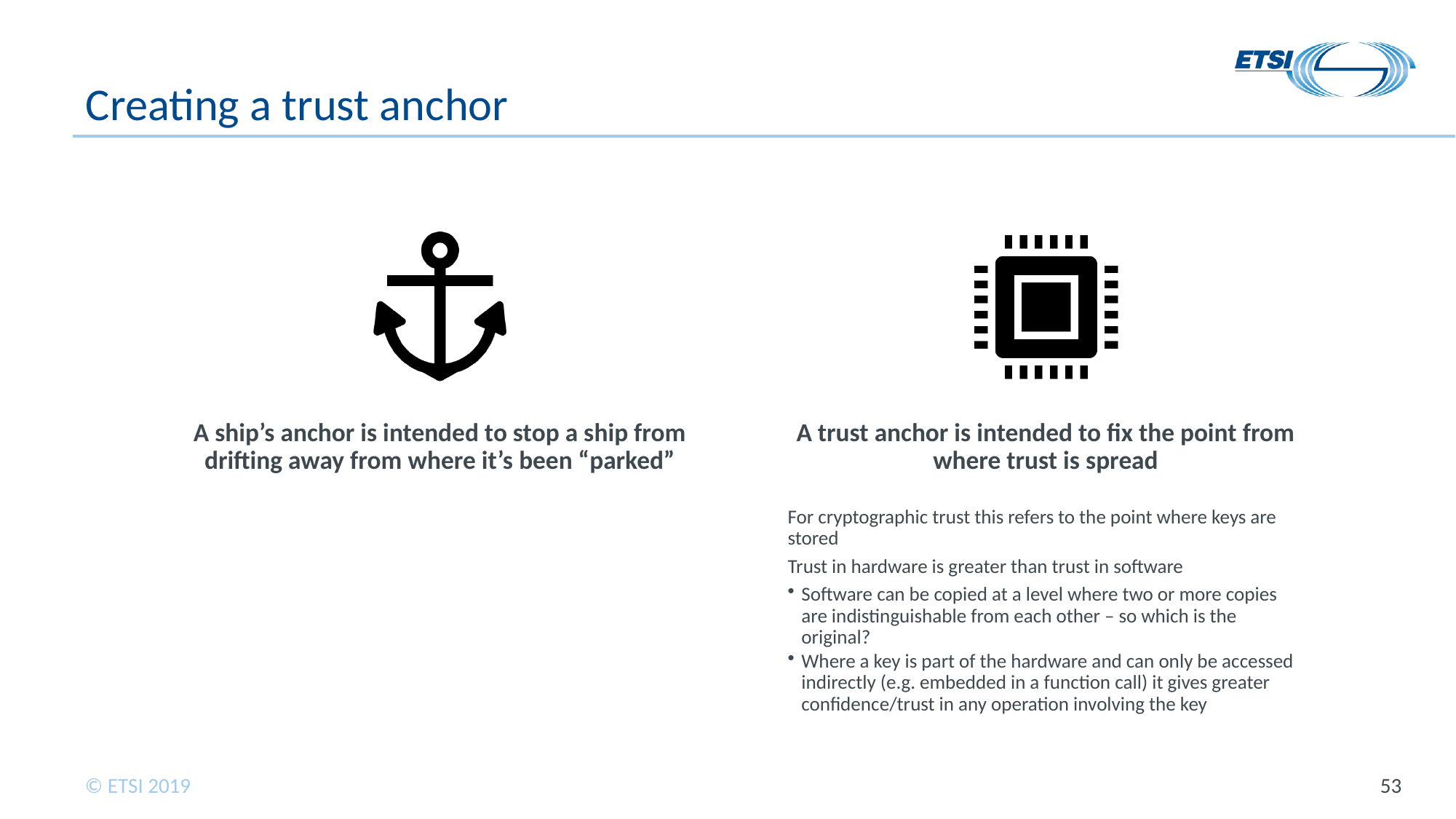

# Creating a trust anchor
A ship’s anchor is intended to stop a ship from drifting away from where it’s been “parked”
A trust anchor is intended to fix the point from where trust is spread
For cryptographic trust this refers to the point where keys are stored
Trust in hardware is greater than trust in software
Software can be copied at a level where two or more copies are indistinguishable from each other – so which is the original?
Where a key is part of the hardware and can only be accessed indirectly (e.g. embedded in a function call) it gives greater confidence/trust in any operation involving the key